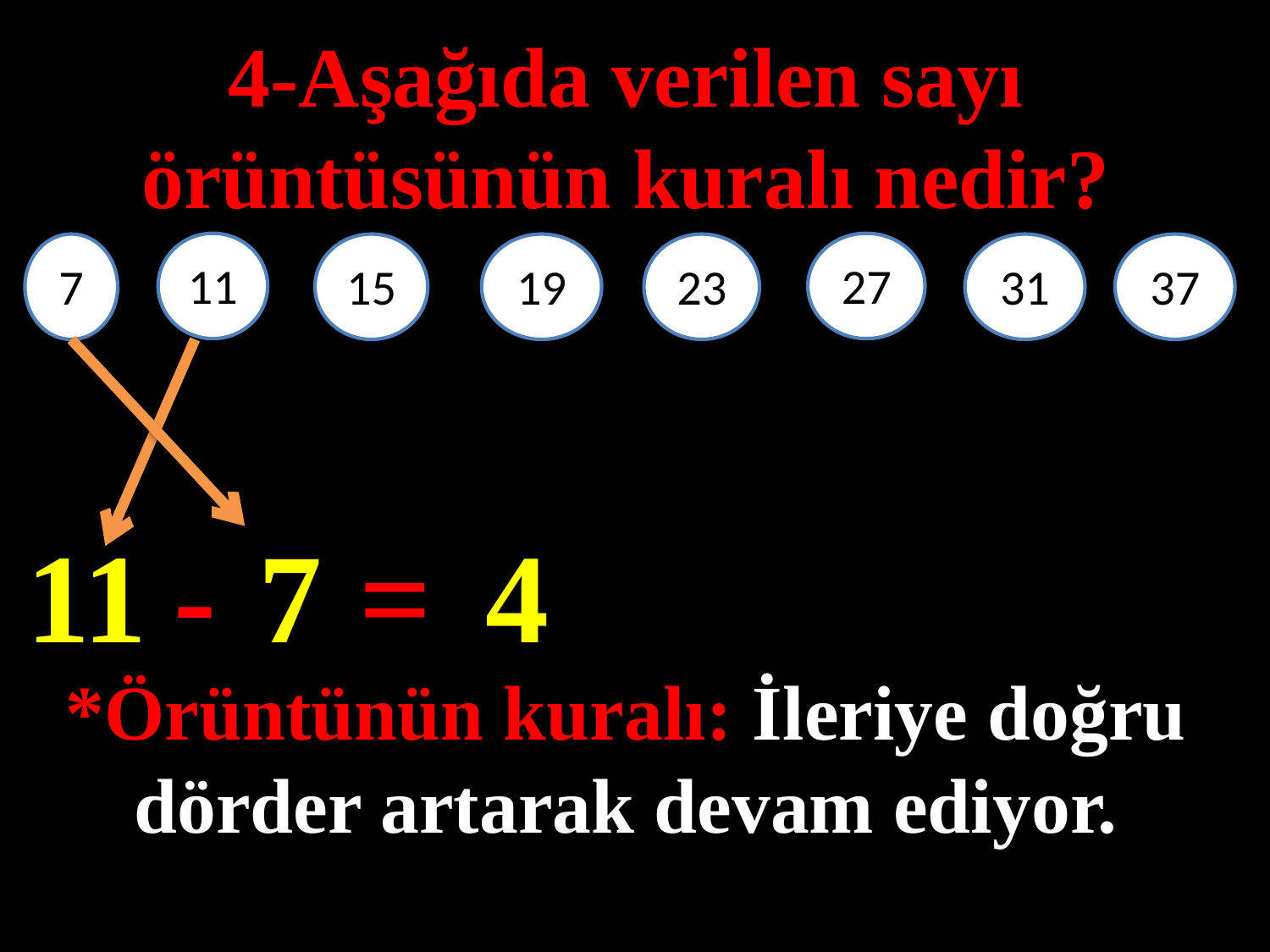

4-Aşağıda verilen sayı örüntüsünün kuralı nedir?
27
11
7
15
19
23
31
37
#
=
11
-
7
4
*Örüntünün kuralı: İleriye doğru dörder artarak devam ediyor.